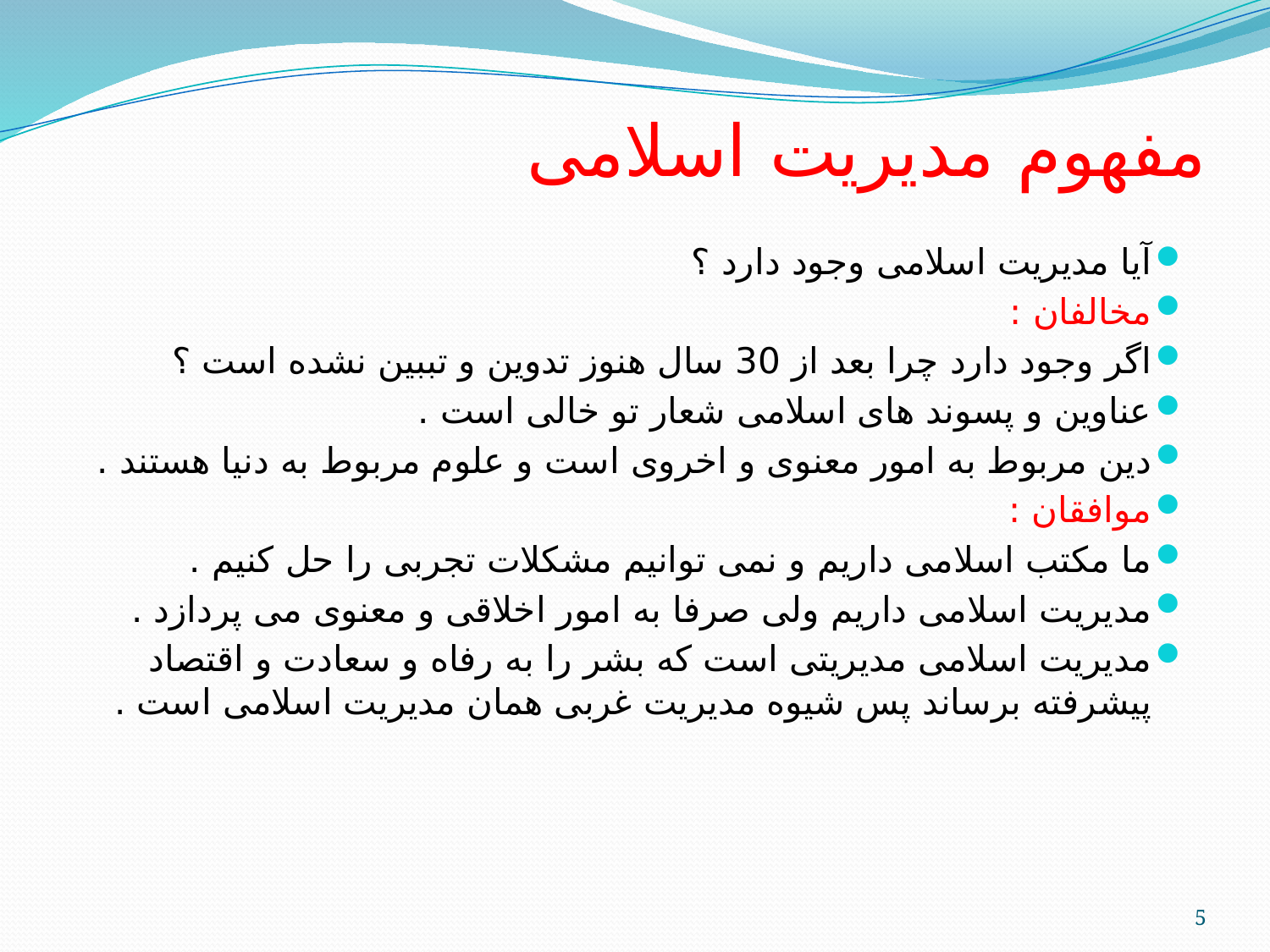

# مفهوم مدیریت اسلامی
آیا مدیریت اسلامی وجود دارد ؟
مخالفان :
اگر وجود دارد چرا بعد از 30 سال هنوز تدوین و تببین نشده است ؟
عناوین و پسوند های اسلامی شعار تو خالی است .
دین مربوط به امور معنوی و اخروی است و علوم مربوط به دنیا هستند .
موافقان :
ما مکتب اسلامی داریم و نمی توانیم مشکلات تجربی را حل کنیم .
مدیریت اسلامی داریم ولی صرفا به امور اخلاقی و معنوی می پردازد .
مدیریت اسلامی مدیریتی است که بشر را به رفاه و سعادت و اقتصاد پیشرفته برساند پس شیوه مدیریت غربی همان مدیریت اسلامی است .
5